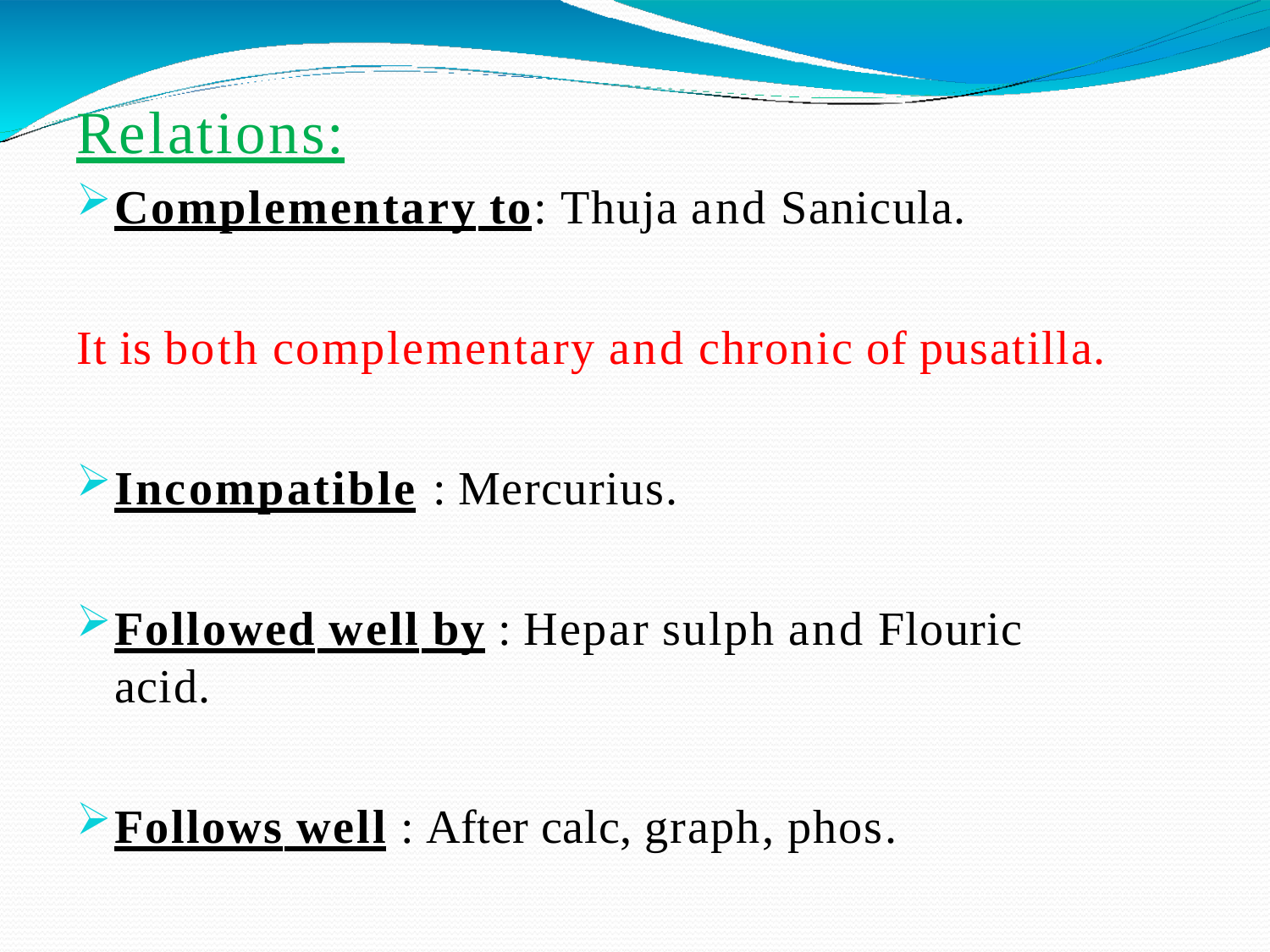

# Relations:
Complementary to: Thuja and Sanicula.

It is both complementary and chronic of pusatilla.

Incompatible : Mercurius.

Followed well by : Hepar sulph and Flouric acid.

Follows well : After calc, graph, phos.